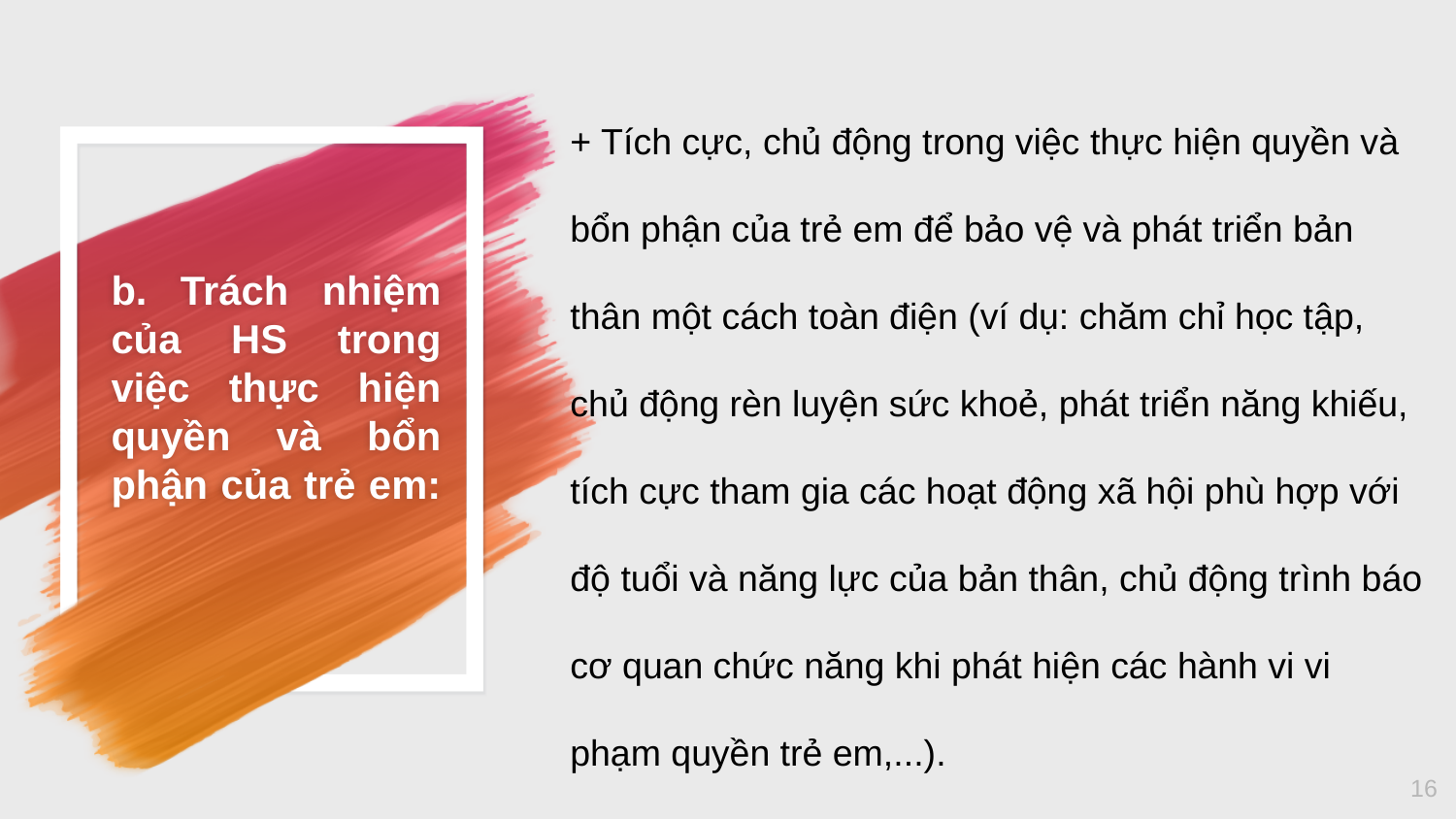

+ Tích cực, chủ động trong việc thực hiện quyền và bổn phận của trẻ em để bảo vệ và phát triển bản thân một cách toàn điện (ví dụ: chăm chỉ học tập, chủ động rèn luyện sức khoẻ, phát triển năng khiếu, tích cực tham gia các hoạt động xã hội phù hợp với độ tuổi và năng lực của bản thân, chủ động trình báo cơ quan chức năng khi phát hiện các hành vi vi phạm quyền trẻ em,...).
# b. Trách nhiệm của HS trong việc thực hiện quyền và bổn phận của trẻ em:
16